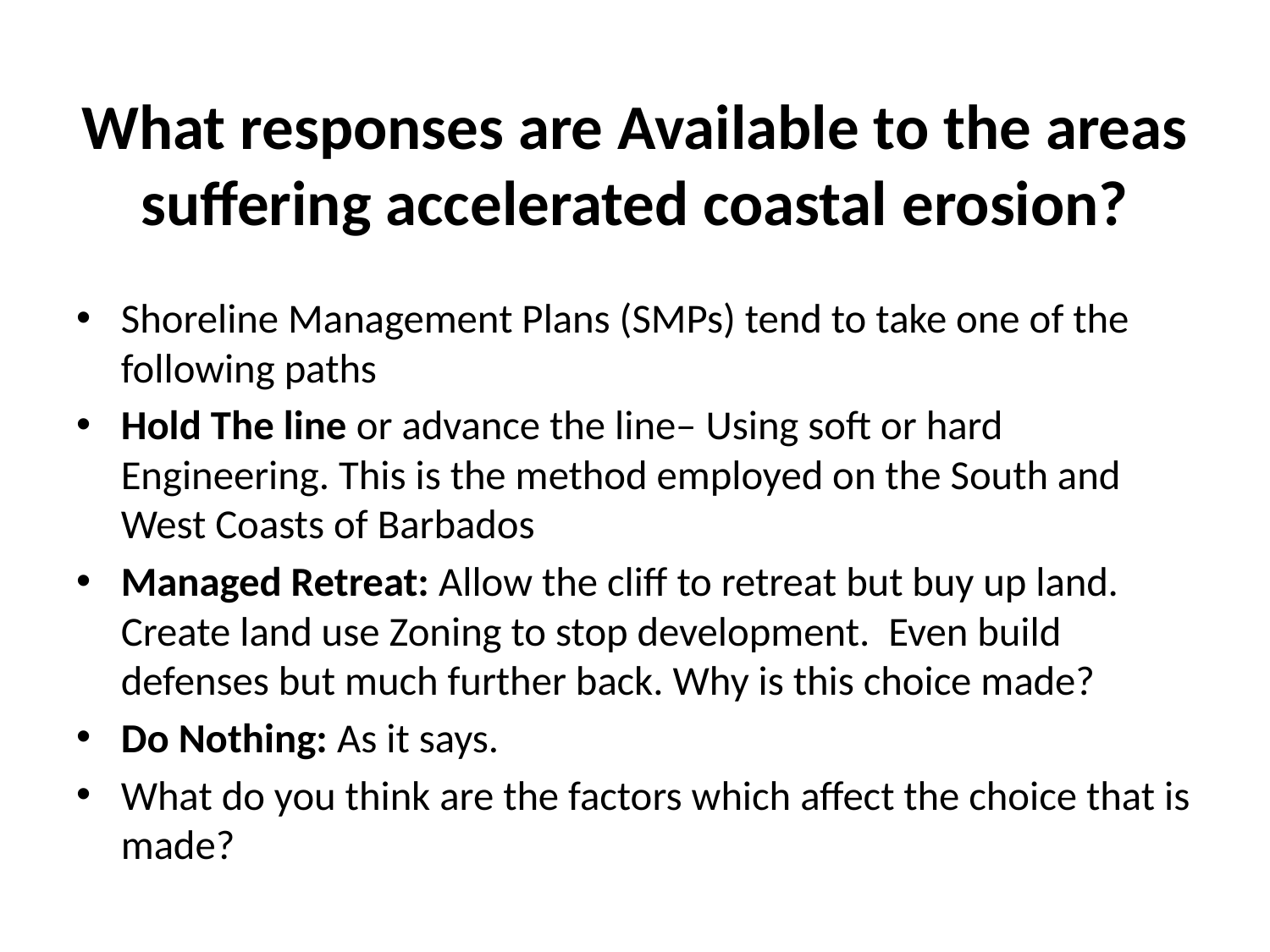

# What responses are Available to the areas suffering accelerated coastal erosion?
Shoreline Management Plans (SMPs) tend to take one of the following paths
Hold The line or advance the line– Using soft or hard Engineering. This is the method employed on the South and West Coasts of Barbados
Managed Retreat: Allow the cliff to retreat but buy up land. Create land use Zoning to stop development.  Even build defenses but much further back. Why is this choice made?
Do Nothing: As it says.
What do you think are the factors which affect the choice that is made?